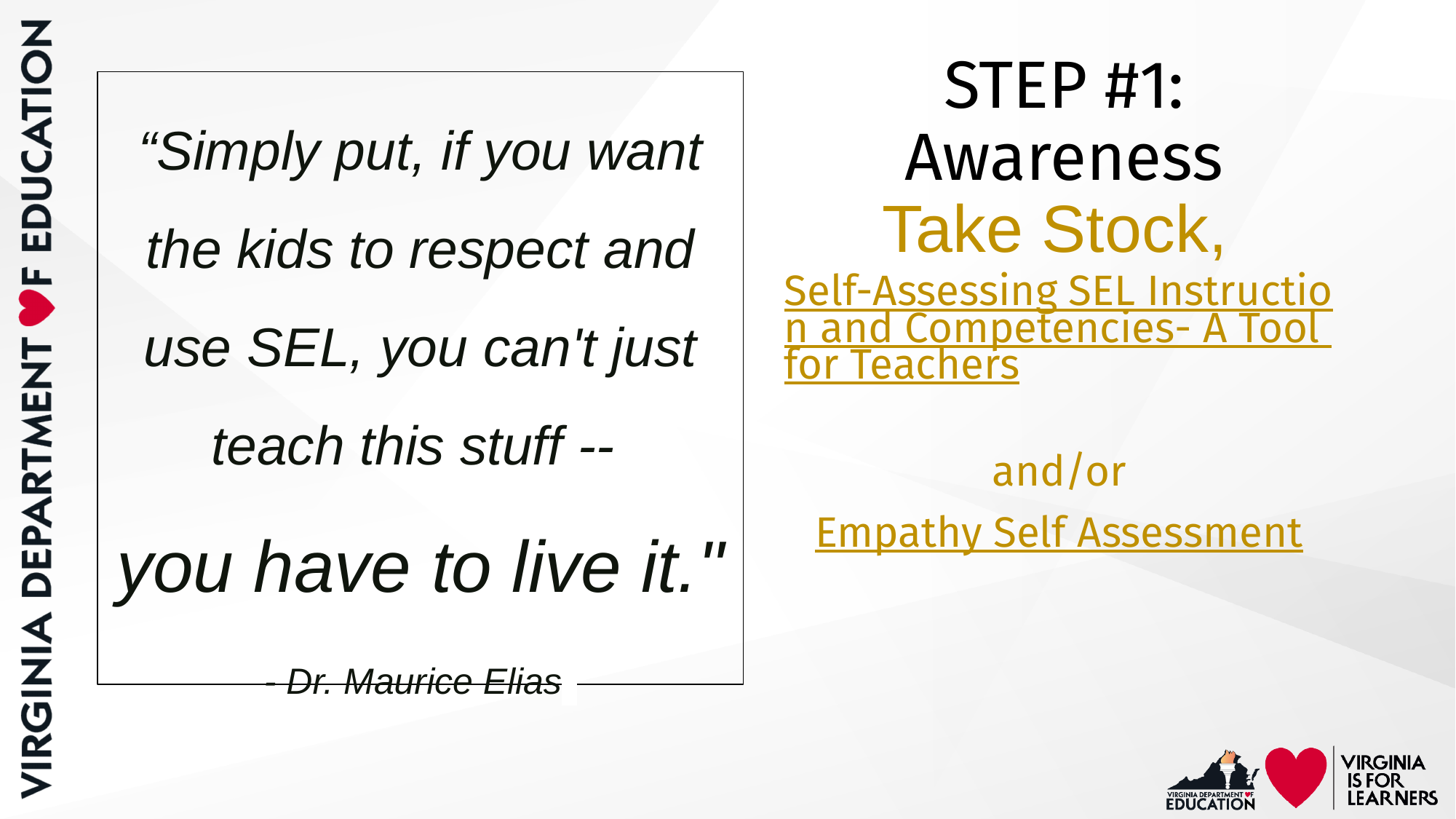

“Simply put, if you want the kids to respect and use SEL, you can't just teach this stuff --
you have to live it."
- Dr. Maurice Elias
# STEP #1:
Awareness
Take Stock,

Self-Assessing SEL Instruction and Competencies- A Tool for Teachers
and/or
Empathy Self Assessment